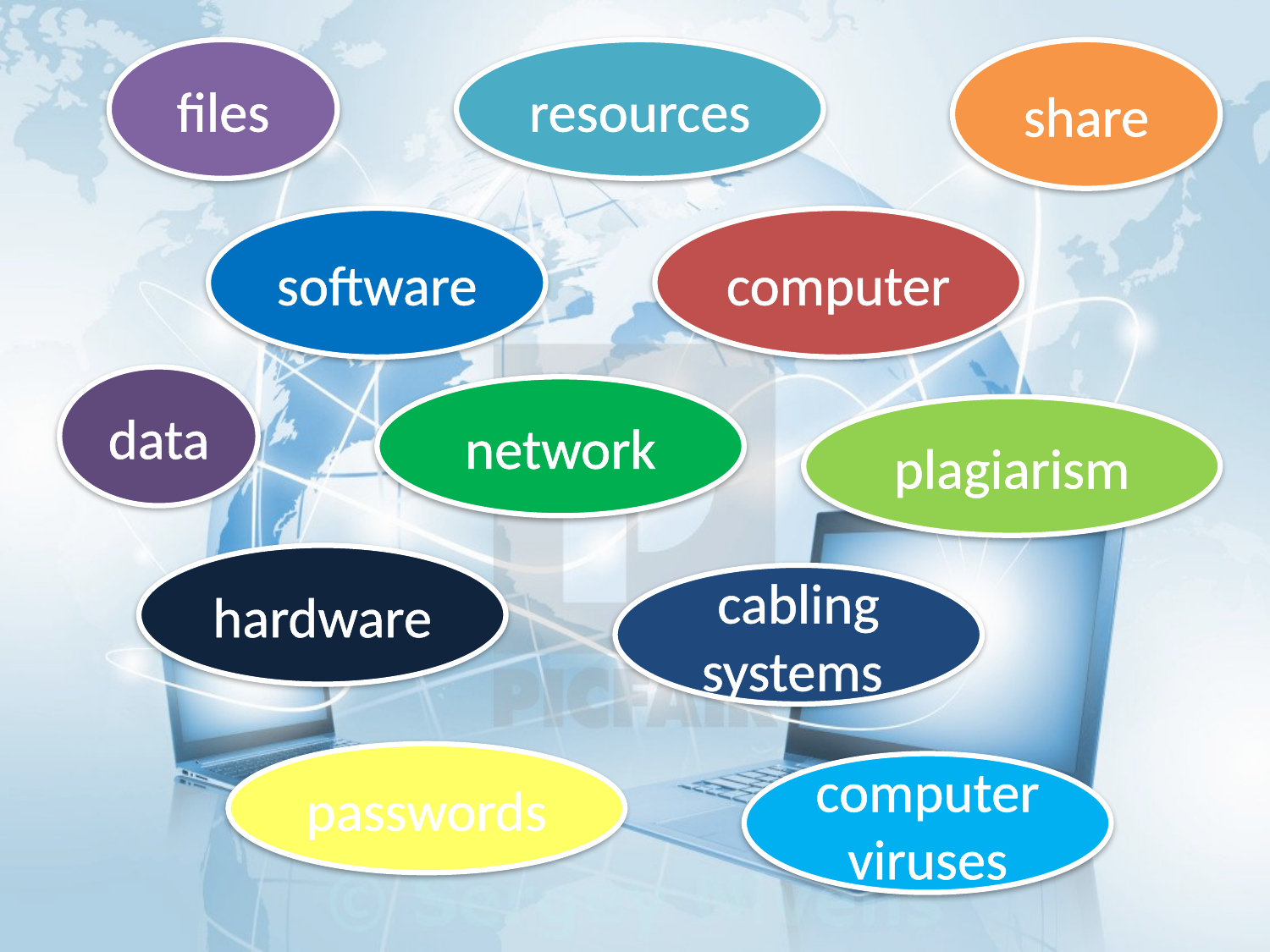

files
resources
share
software
computer
data
network
plagiarism
hardware
cabling systems
passwords
computer viruses